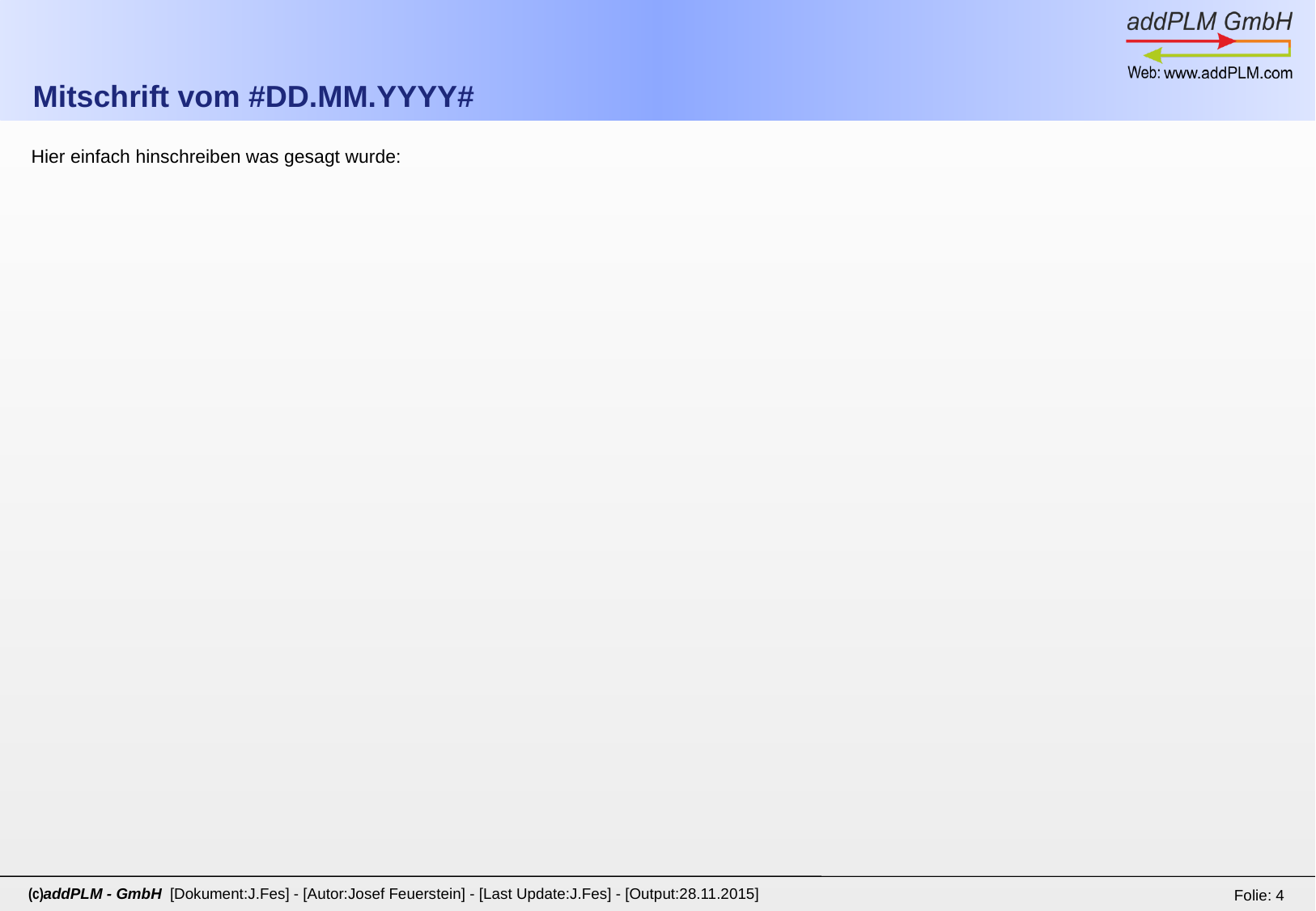

# Mitschrift vom #DD.MM.YYYY#
Hier einfach hinschreiben was gesagt wurde: